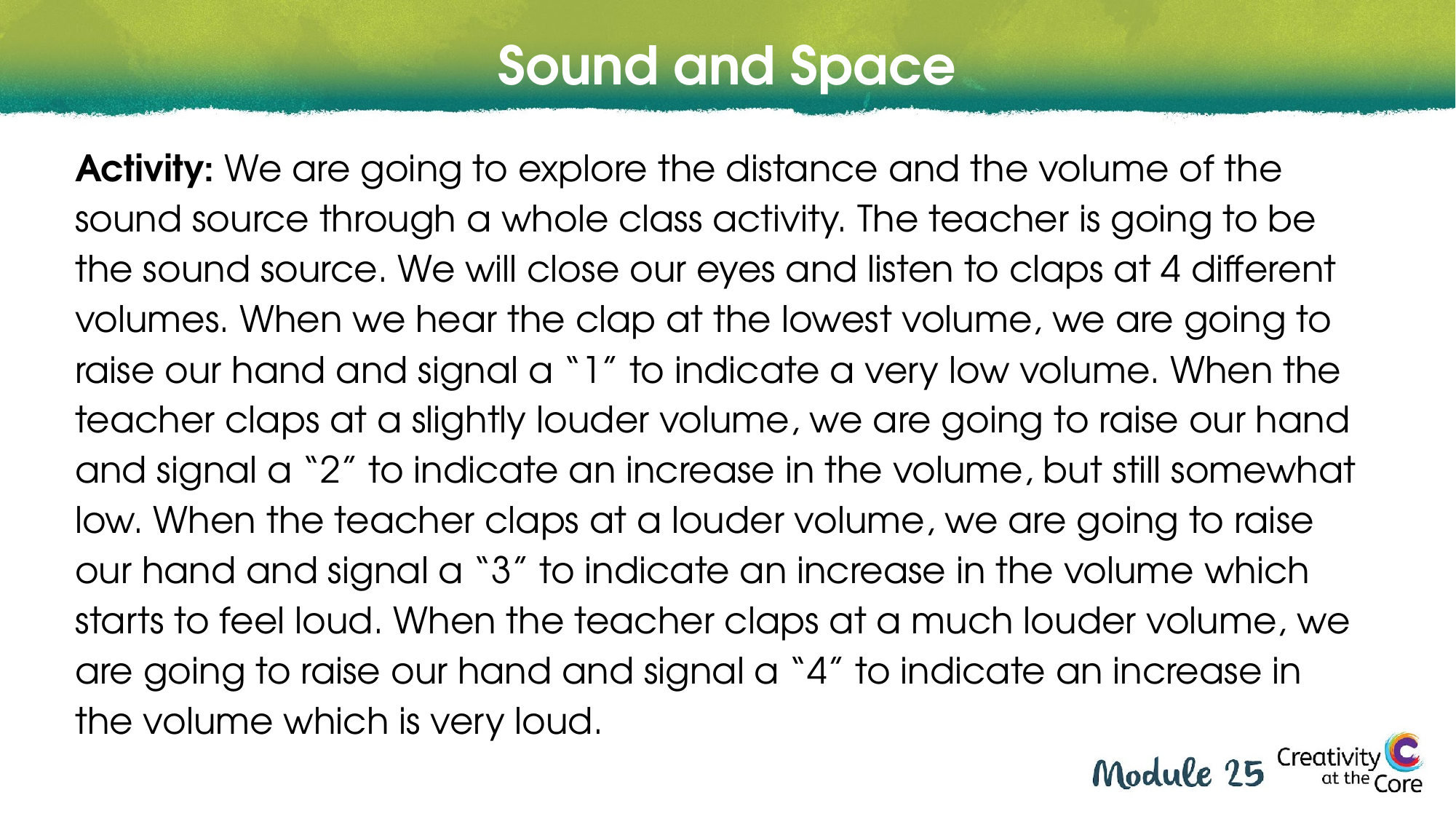

Sound and Space
Activity: We are going to explore the distance and the volume of the sound source through a whole class activity. The teacher is going to be the sound source. We will close our eyes and listen to claps at 4 different volumes. When we hear the clap at the lowest volume, we are going to raise our hand and signal a “1” to indicate a very low volume. When the teacher claps at a slightly louder volume, we are going to raise our hand and signal a “2” to indicate an increase in the volume, but still somewhat low. When the teacher claps at a louder volume, we are going to raise our hand and signal a “3” to indicate an increase in the volume which starts to feel loud. When the teacher claps at a much louder volume, we are going to raise our hand and signal a “4” to indicate an increase in the volume which is very loud.